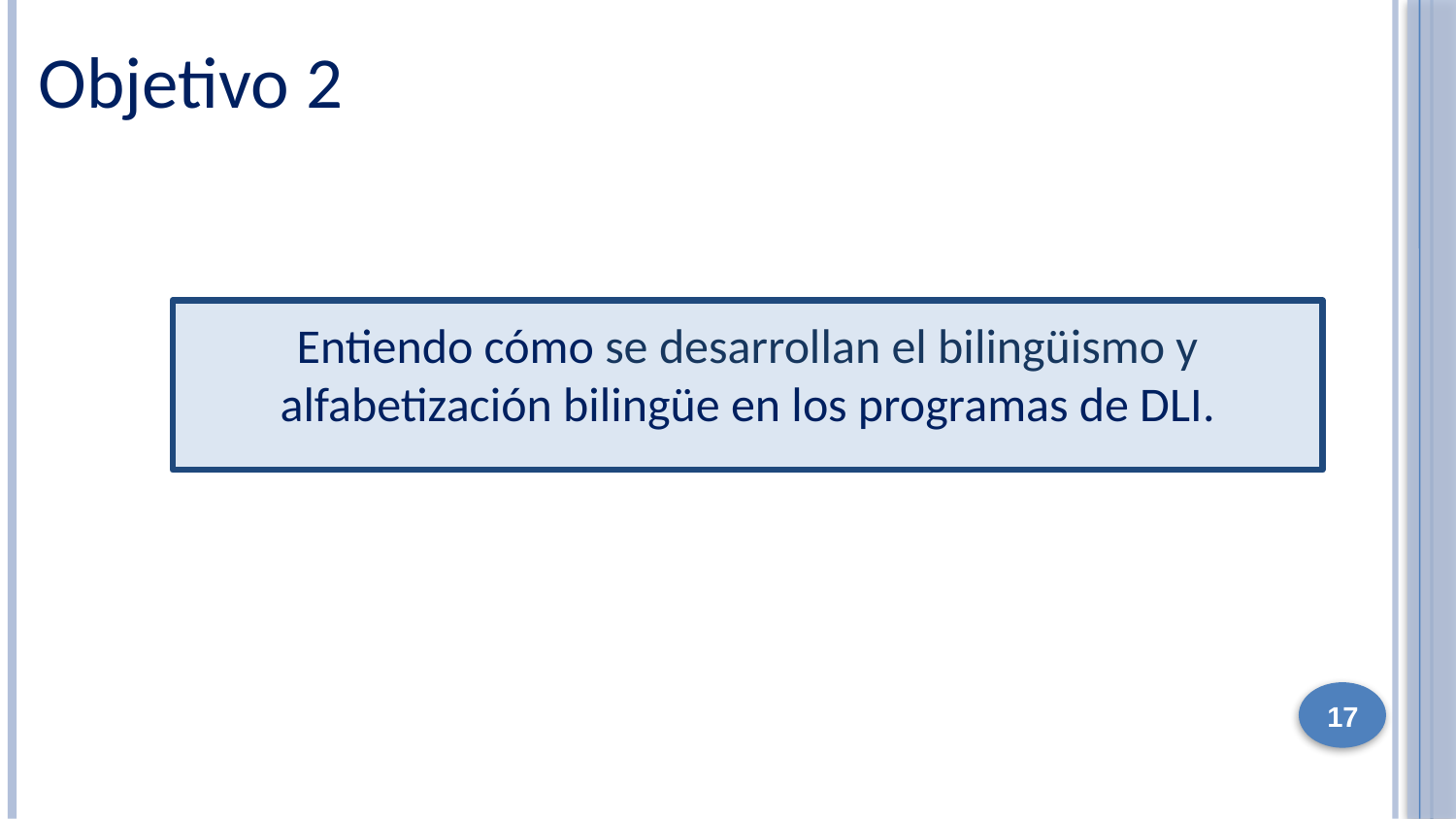

Objetivo 2
Entiendo cómo se desarrollan el bilingüismo y alfabetización bilingüe en los programas de DLI.

17